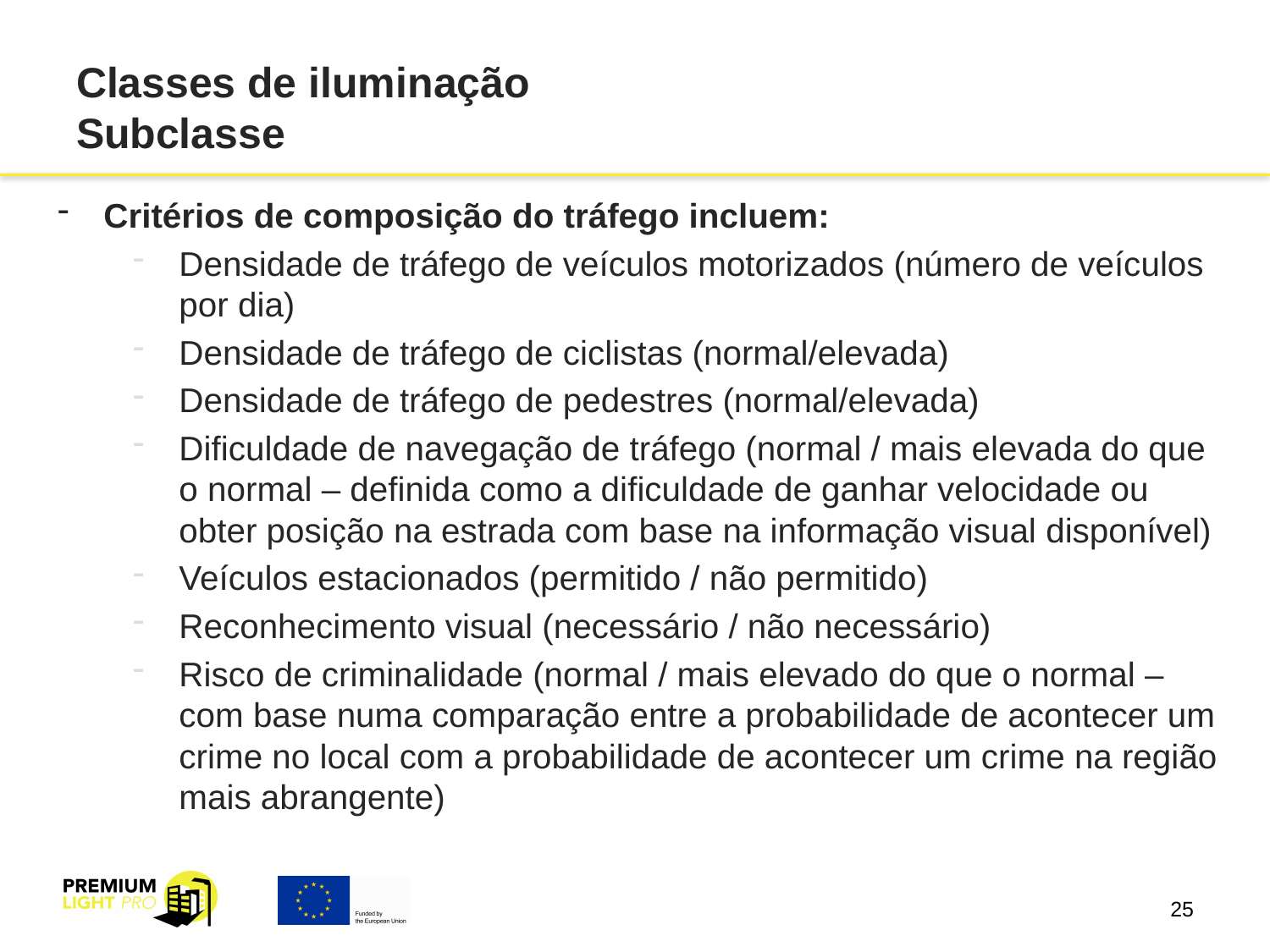

# Classes de iluminação Subclasse
Critérios de composição do tráfego incluem:
Densidade de tráfego de veículos motorizados (número de veículos por dia)
Densidade de tráfego de ciclistas (normal/elevada)
Densidade de tráfego de pedestres (normal/elevada)
Dificuldade de navegação de tráfego (normal / mais elevada do que o normal – definida como a dificuldade de ganhar velocidade ou obter posição na estrada com base na informação visual disponível)
Veículos estacionados (permitido / não permitido)
Reconhecimento visual (necessário / não necessário)
Risco de criminalidade (normal / mais elevado do que o normal – com base numa comparação entre a probabilidade de acontecer um crime no local com a probabilidade de acontecer um crime na região mais abrangente)